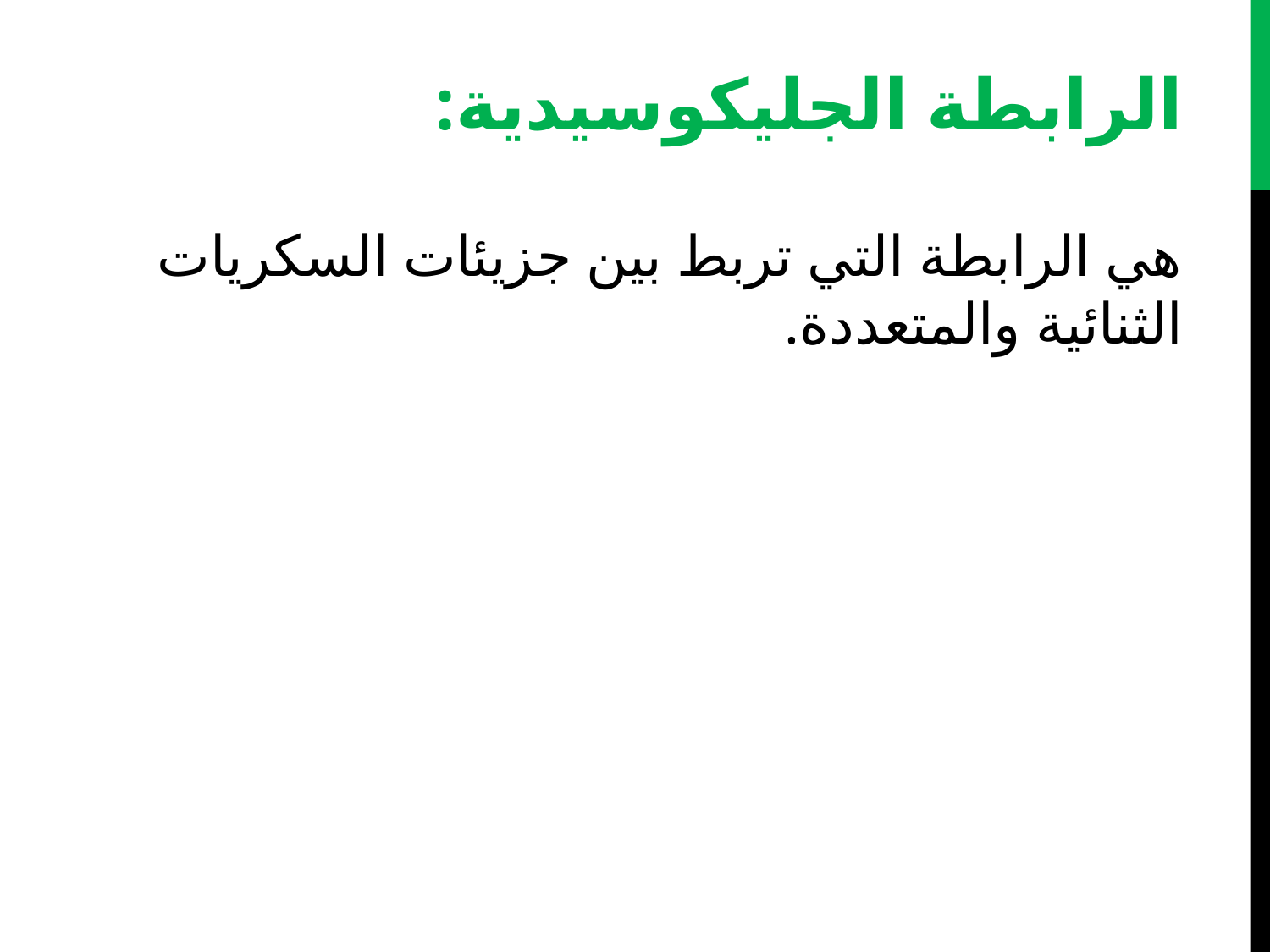

الرابطة الجليكوسيدية:

هي الرابطة التي تربط بين جزيئات السكريات الثنائية والمتعددة.